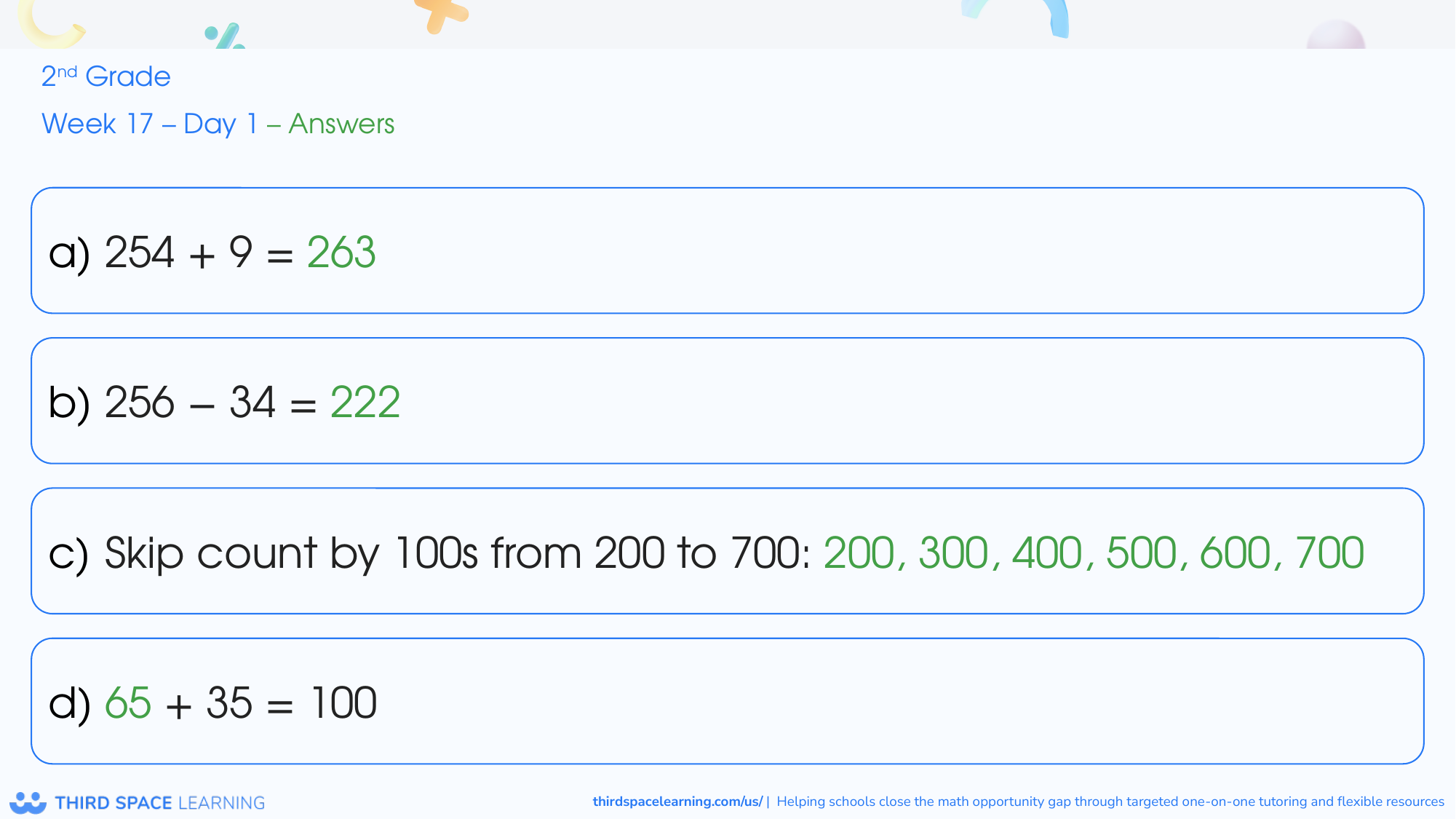

2nd Grade
Week 17 – Day 1 – Answers
254 + 9 = 263
256 − 34 = 222
Skip count by 100s from 200 to 700: 200, 300, 400, 500, 600, 700
65 + 35 = 100